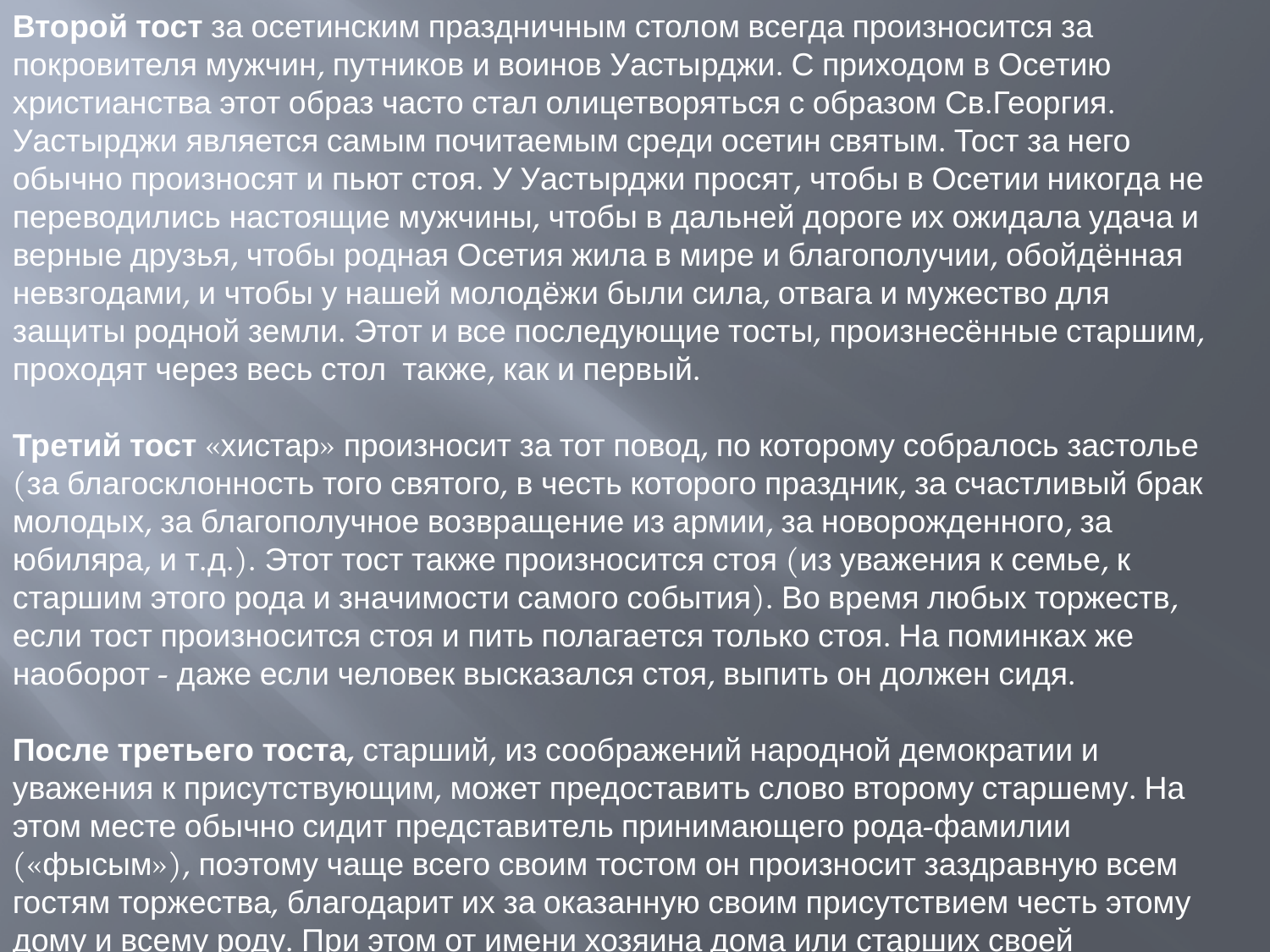

Второй тост за осетинским праздничным столом всегда произносится за покровителя мужчин, путников и воинов Уастырджи. С приходом в Осетию христианства этот образ часто стал олицетворяться с образом Св.Георгия. Уастырджи является самым почитаемым среди осетин святым. Тост за него обычно произносят и пьют стоя. У Уастырджи просят, чтобы в Осетии никогда не переводились настоящие мужчины, чтобы в дальней дороге их ожидала удача и верные друзья, чтобы родная Осетия жила в мире и благополучии, обойдённая невзгодами, и чтобы у нашей молодёжи были сила, отвага и мужество для защиты родной земли. Этот и все последующие тосты, произнесённые старшим, проходят через весь стол  также, как и первый.

Третий тост «хистар» произносит за тот повод, по которому собралось застолье (за благосклонность того святого, в честь которого праздник, за счастливый брак молодых, за благополучное возвращение из армии, за новорожденного, за юбиляра, и т.д.). Этот тост также произносится стоя (из уважения к семье, к старшим этого рода и значимости самого события). Во время любых торжеств, если тост произносится стоя и пить полагается только стоя. На поминках же наоборот - даже если человек высказался стоя, выпить он должен сидя.

После третьего тоста, старший, из соображений народной демократии и уважения к присутствующим, может предоставить слово второму старшему. На этом месте обычно сидит представитель принимающего рода-фамилии («фысым»), поэтому чаще всего своим тостом он произносит заздравную всем гостям торжества, благодарит их за оказанную своим присутствием честь этому дому и всему роду. При этом от имени хозяина дома или старших своей фамилии он может преподнести всем присутствующим за столом гостям почётные бокалы.